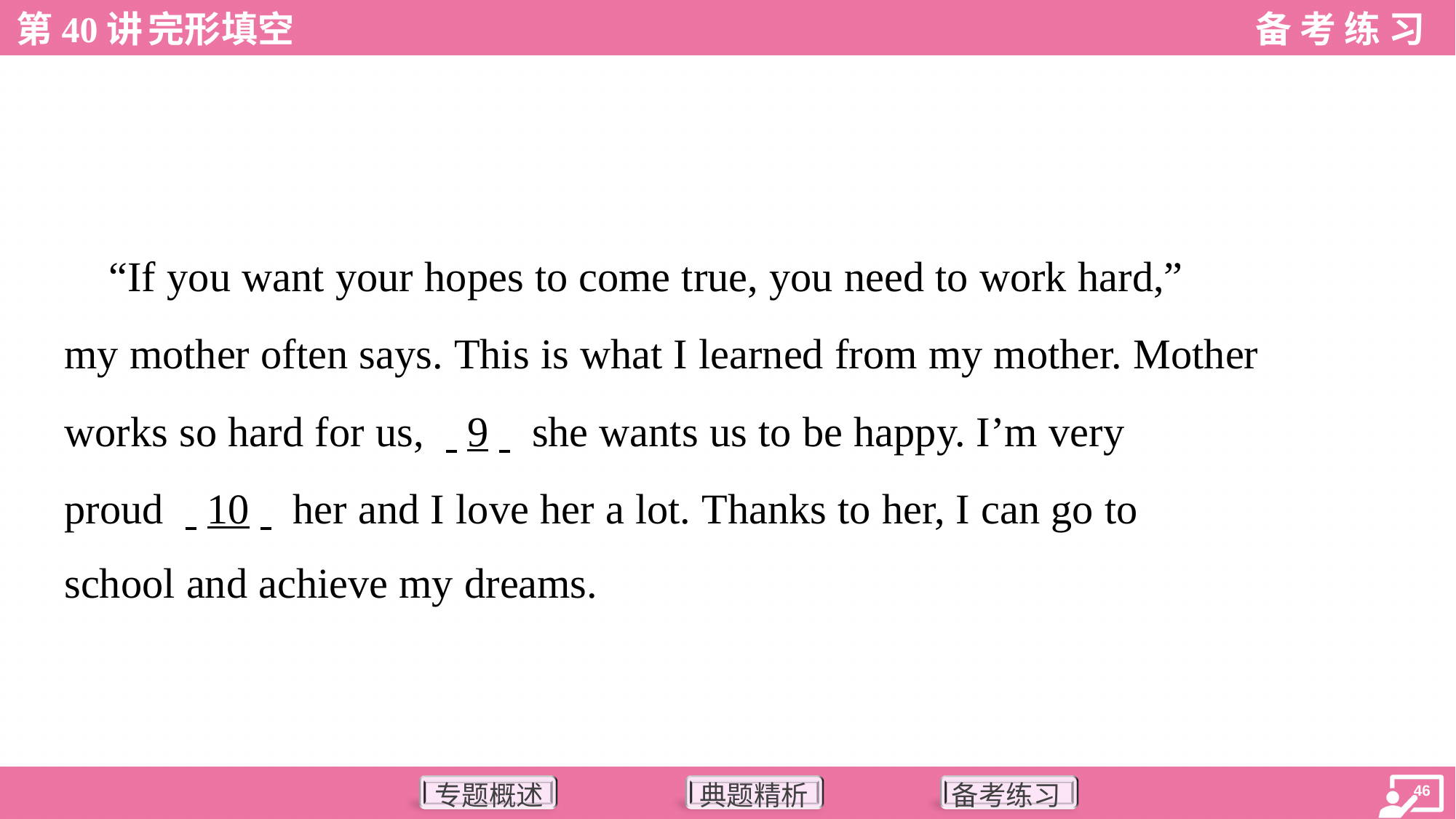

“If you want your hopes to come true, you need to work hard,”
my mother often says. This is what I learned from my mother. Mother
works so hard for us, . .9. . she wants us to be happy. I’m very
proud . .10. . her and I love her a lot. Thanks to her, I can go to
school and achieve my dreams.